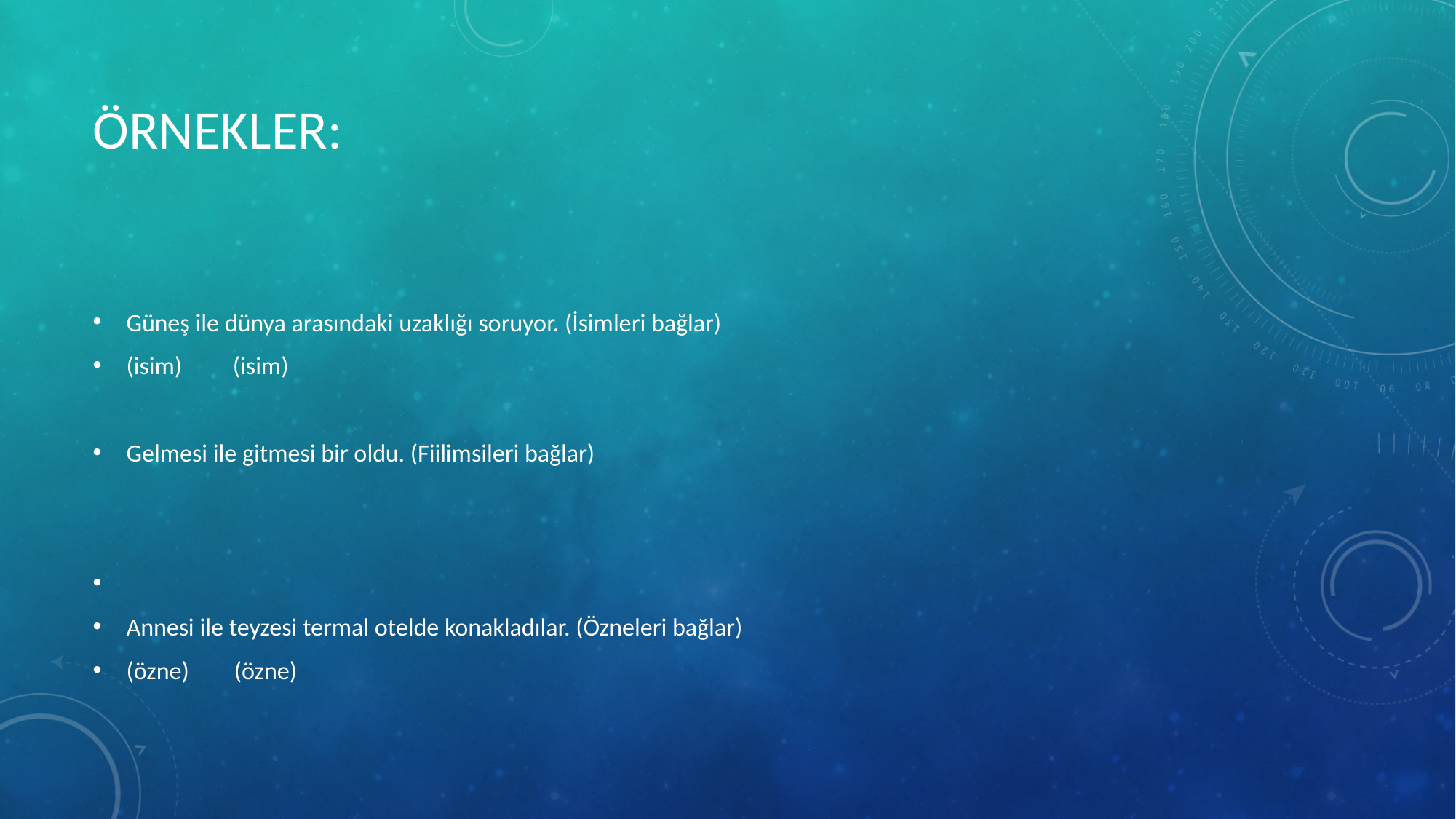

# ÖRNEKLER:

Güneş ile dünya arasındaki uzaklığı soruyor. (İsimleri bağlar)
(isim)         (isim)

Gelmesi ile gitmesi bir oldu. (Fiilimsileri bağlar)

Annesi ile teyzesi termal otelde konakladılar. (Özneleri bağlar)
(özne)        (özne)